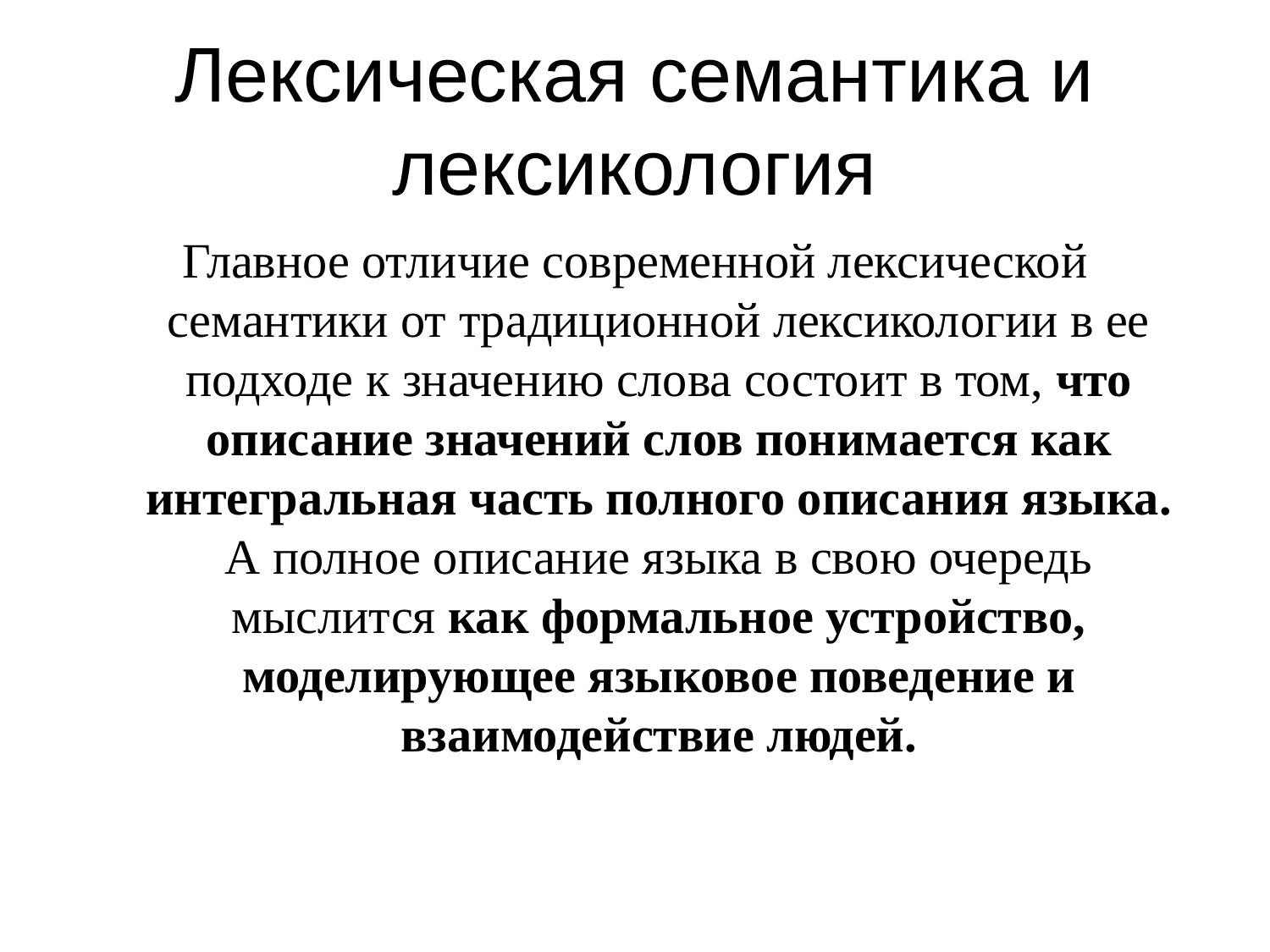

# Лексическая семантика и лексикология
Главное отличие современной лексической семантики от традиционной лексикологии в ее подходе к значению слова состоит в том, что описание значений слов понимается как интегральная часть полного описания языка. А полное описание языка в свою очередь мыслится как формальное устройство, моделирующее языковое поведение и взаимодействие людей.